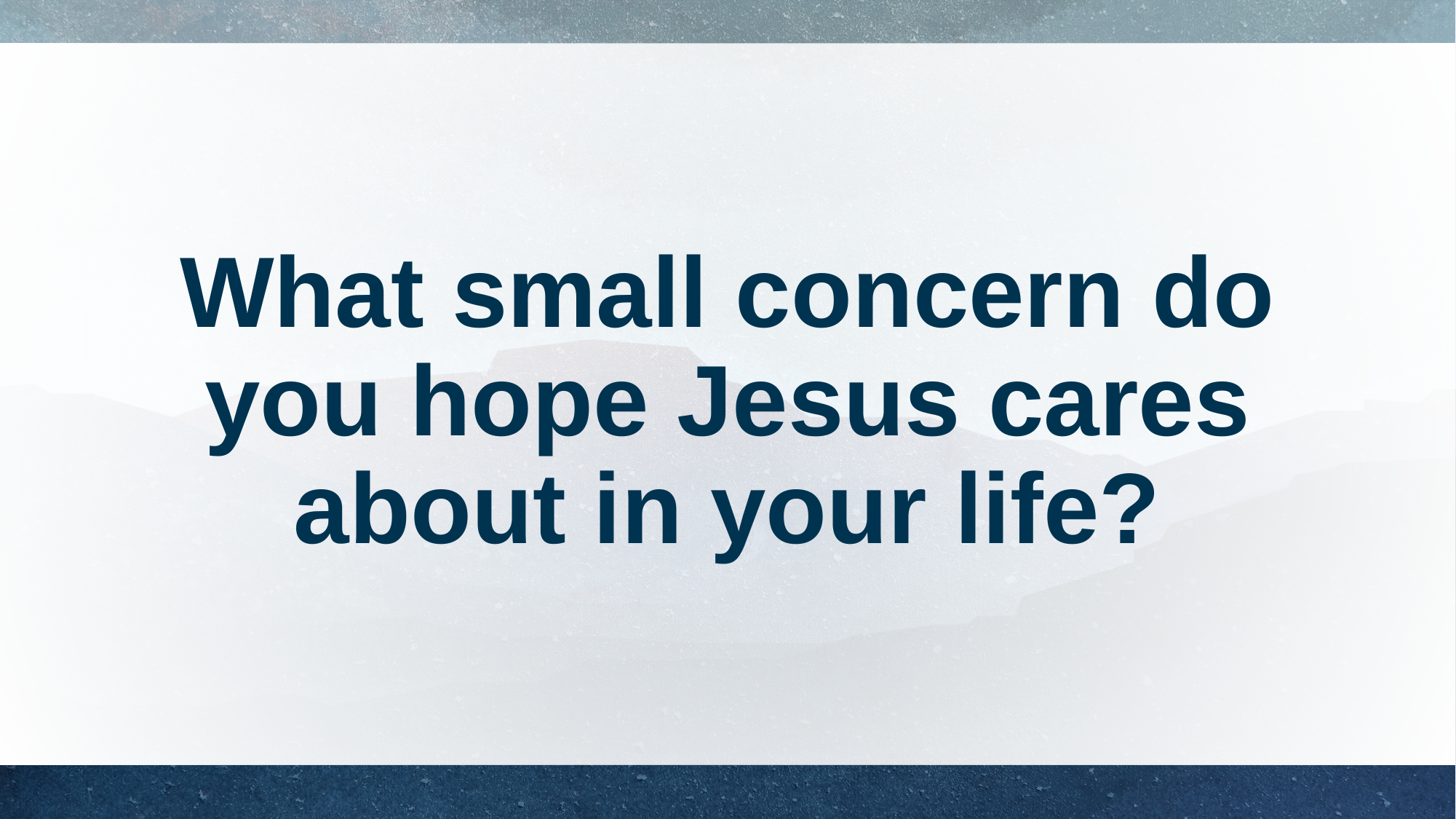

# What small concern do you hope Jesus cares about in your life?